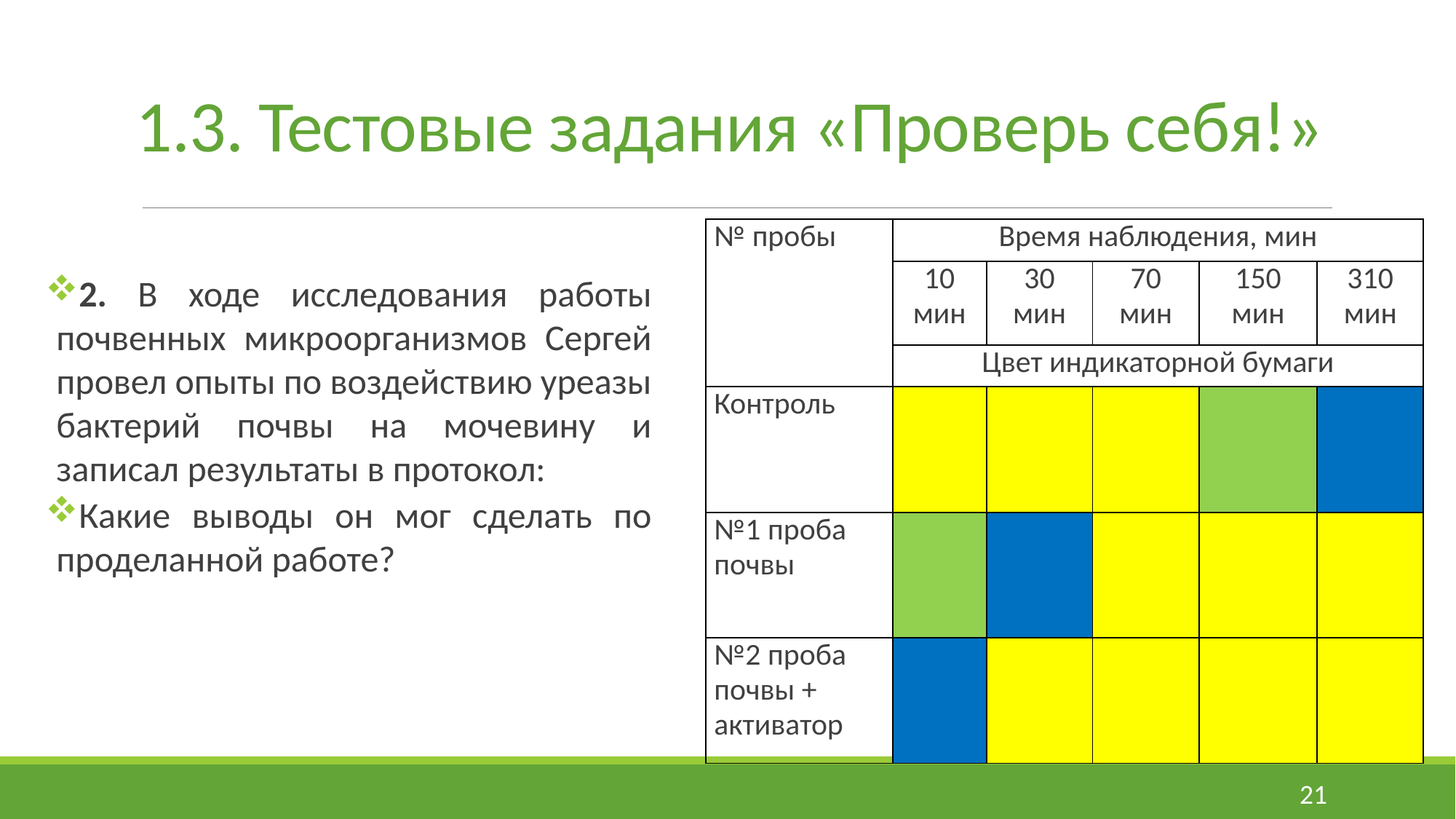

# 1.3. Тестовые задания «Проверь себя!»
| № пробы | Время наблюдения, мин |  |  |  |  |
| --- | --- | --- | --- | --- | --- |
|  | 10 мин | 30 мин | 70 мин | 150 мин | 310 мин |
|  | Цвет индикаторной бумаги |  |  |  |  |
| Контроль |  |  |  |  |  |
| №1 проба почвы |  |  |  |  |  |
| №2 проба почвы + активатор |  |  |  |  |  |
2. В ходе исследования работы почвенных микроорганизмов Сергей провел опыты по воздействию уреазы бактерий почвы на мочевину и записал результаты в протокол:
Какие выводы он мог сделать по проделанной работе?
21